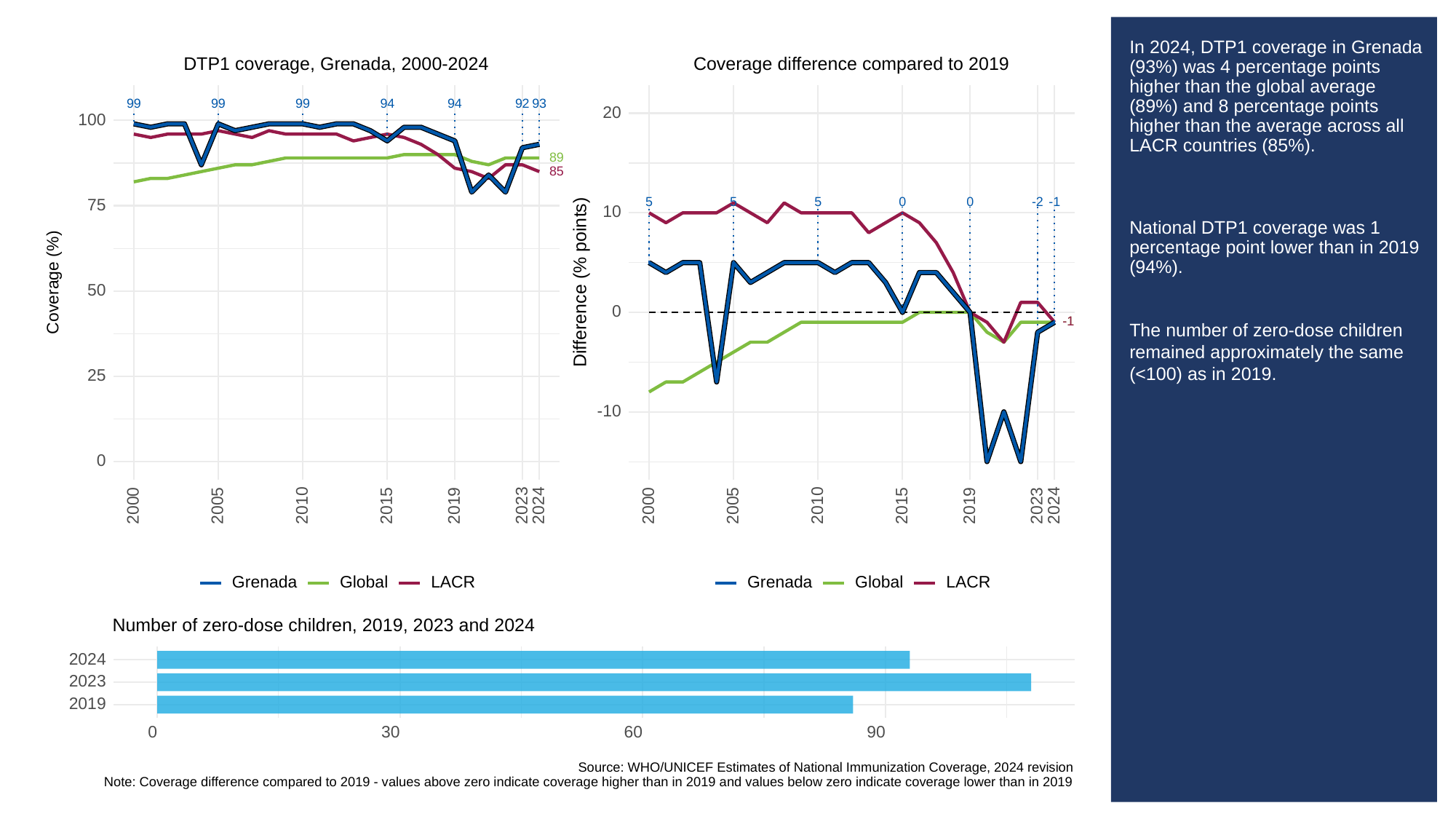

# In 2024, DTP1 coverage in Grenada (93%) was 4 percentage points higher than the global average (89%) and 8 percentage points higher than the average across all LACR countries (85%).

National DTP1 coverage was 1 percentage point lower than in 2019 (94%).

The number of zero-dose children remained approximately the same (<100) as in 2019.

DTP1 coverage, Grenada, 2000-2024
Coverage difference compared to 2019

93
99
99
99
94
94
92
20

100

89

85
0
0
-2
-1
5
5
5
75

10

Difference (% points)
Coverage (%)
50

0

-1
-1

25

-10

0

2023
2023
2000
2005
2010
2015
2019
2024
2000
2005
2010
2015
2019
2024
Grenada
Global
LACR
Grenada
Global
LACR

Number of zero-dose children, 2019, 2023 and 2024

2024

2023

2019

30
0
60
90
Source: WHO/UNICEF Estimates of National Immunization Coverage, 2024 revision
Note: Coverage difference compared to 2019 - values above zero indicate coverage higher than in 2019 and values below zero indicate coverage lower than in 2019